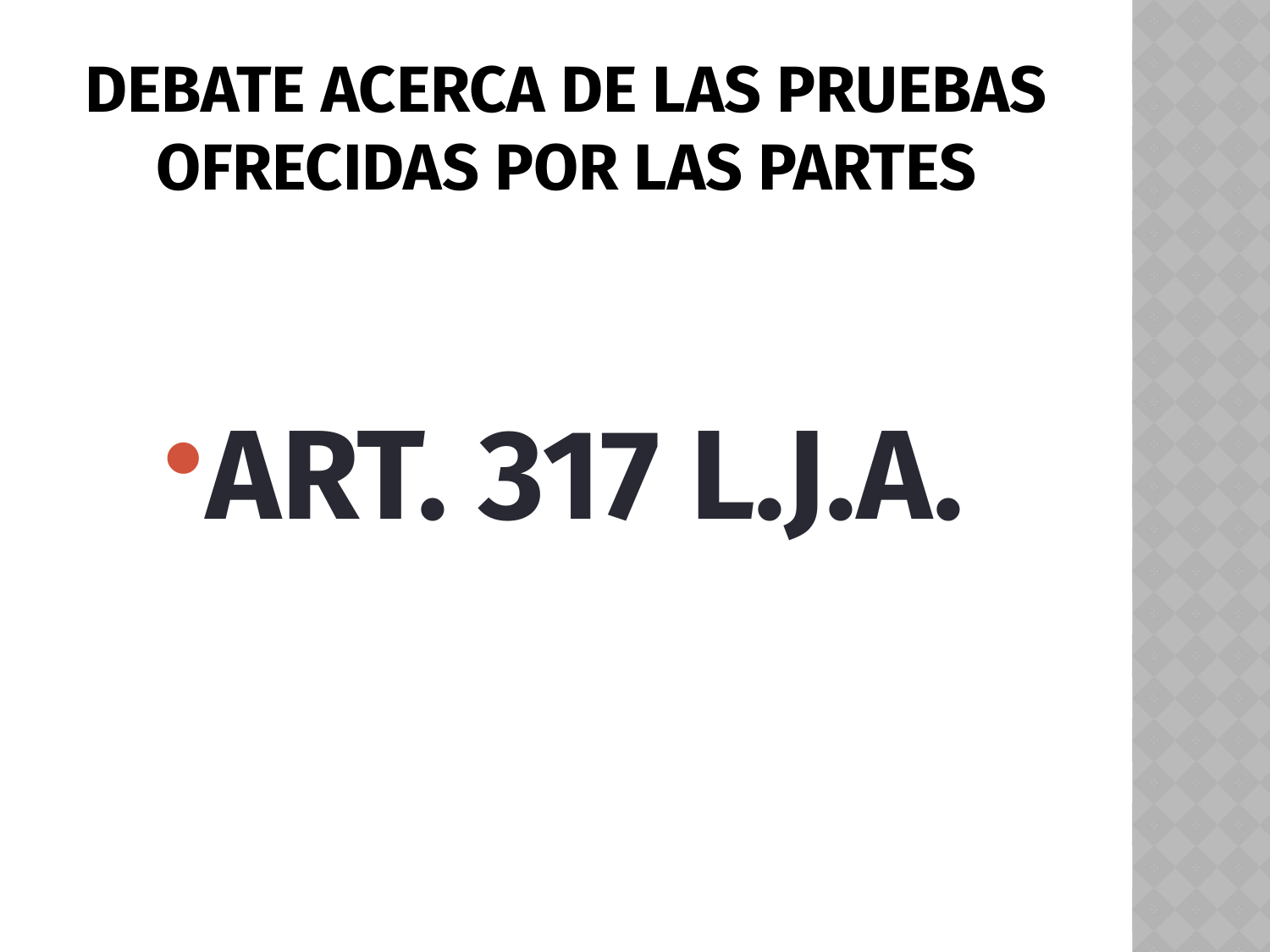

# DEBATE ACERCA DE LAS PRUEBAS OFRECIDAS POR LAS PARTES

ART. 317 L.J.A.